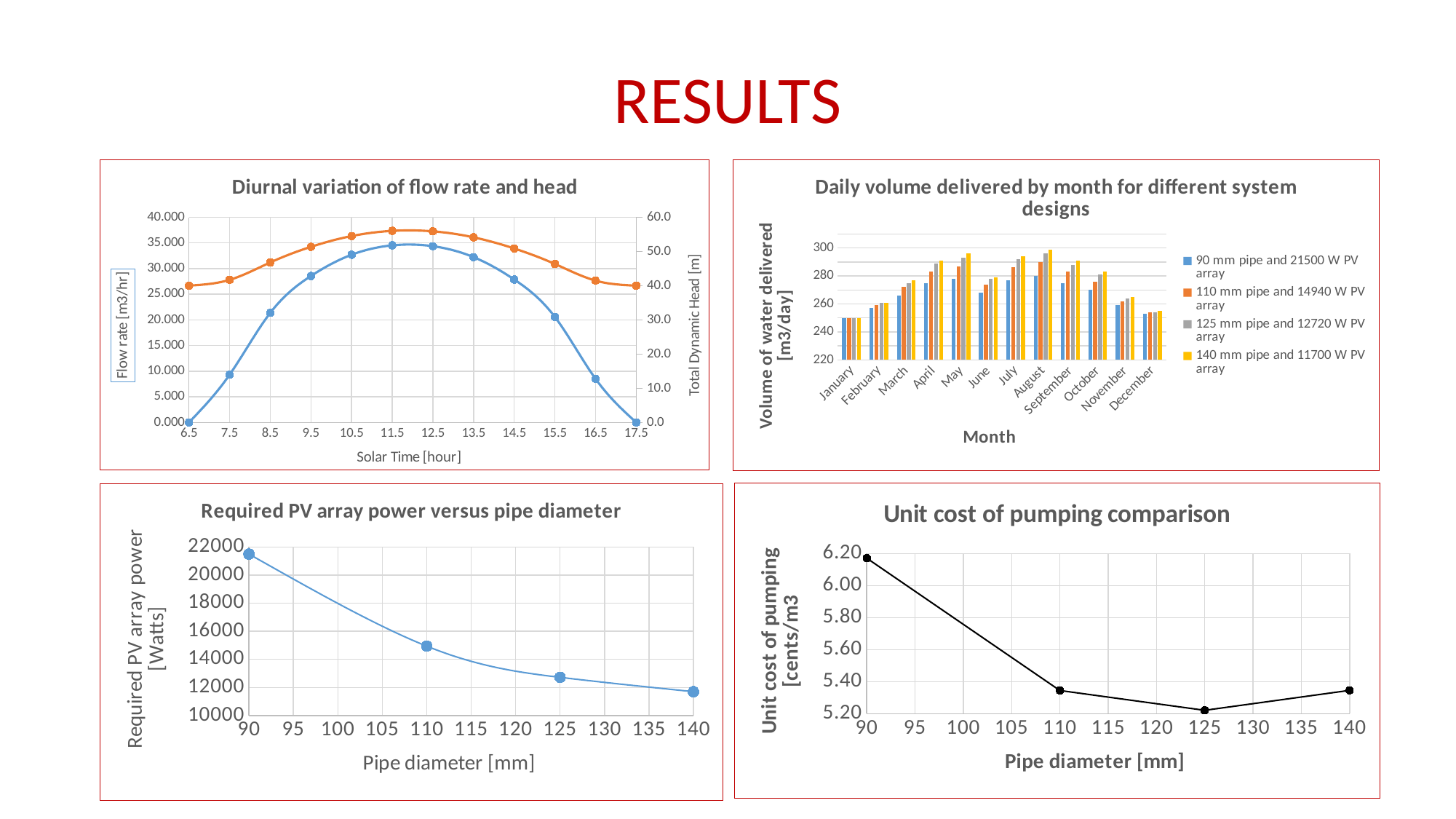

# RESULTS

### Chart: Diurnal variation of flow rate and head

| Category |  |  |
|---|---|---|

### Chart: Daily volume delivered by month for different system designs

| Category |  |  |  |  |
|---|---|---|---|---|
| January | 250.0 | 250.0 | 250.0 | 250.0 |
| February | 257.0 | 259.0 | 261.0 | 261.0 |
| March | 266.0 | 272.0 | 275.0 | 277.0 |
| April | 275.0 | 283.0 | 289.0 | 291.0 |
| May | 278.0 | 287.0 | 293.0 | 296.0 |
| June | 268.0 | 274.0 | 278.0 | 279.0 |
| July | 277.0 | 286.0 | 292.0 | 294.0 |
| August | 280.0 | 290.0 | 296.0 | 299.0 |
| September | 275.0 | 283.0 | 288.0 | 291.0 |
| October | 270.0 | 276.0 | 281.0 | 283.0 |
| November | 259.0 | 262.0 | 264.0 | 265.0 |
| December | 253.1 | 254.0 | 254.0 | 255.0 |

### Chart: Unit cost of pumping comparison

| Category |  |
|---|---|

### Chart: Required PV array power versus pipe diameter

| Category |  |
|---|---|